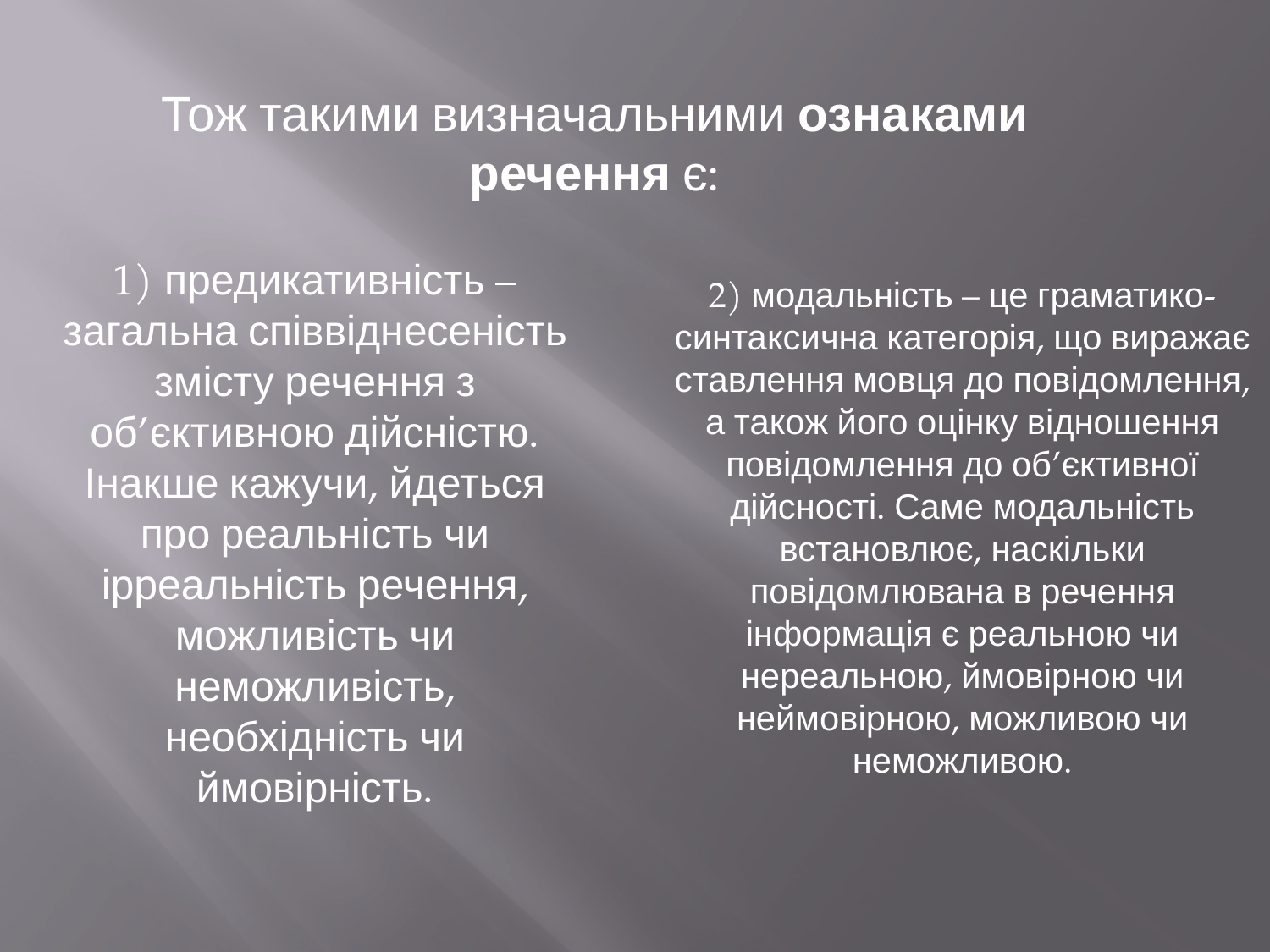

Тож такими визначальними ознаками речення є:
1) предикативність – загальна співвіднесеність змісту речення з об’єктивною дійсністю. Інакше кажучи, йдеться про реальність чи ірреальність речення, можливість чи неможливість, необхідність чи ймовірність.
2) модальність – це граматико-синтаксична категорія, що виражає ставлення мовця до повідомлення, а також його оцінку відношення повідомлення до об’єктивної дійсності. Саме модальність встановлює, наскільки повідомлювана в речення інформація є реальною чи нереальною, ймовірною чи неймовірною, можливою чи неможливою.